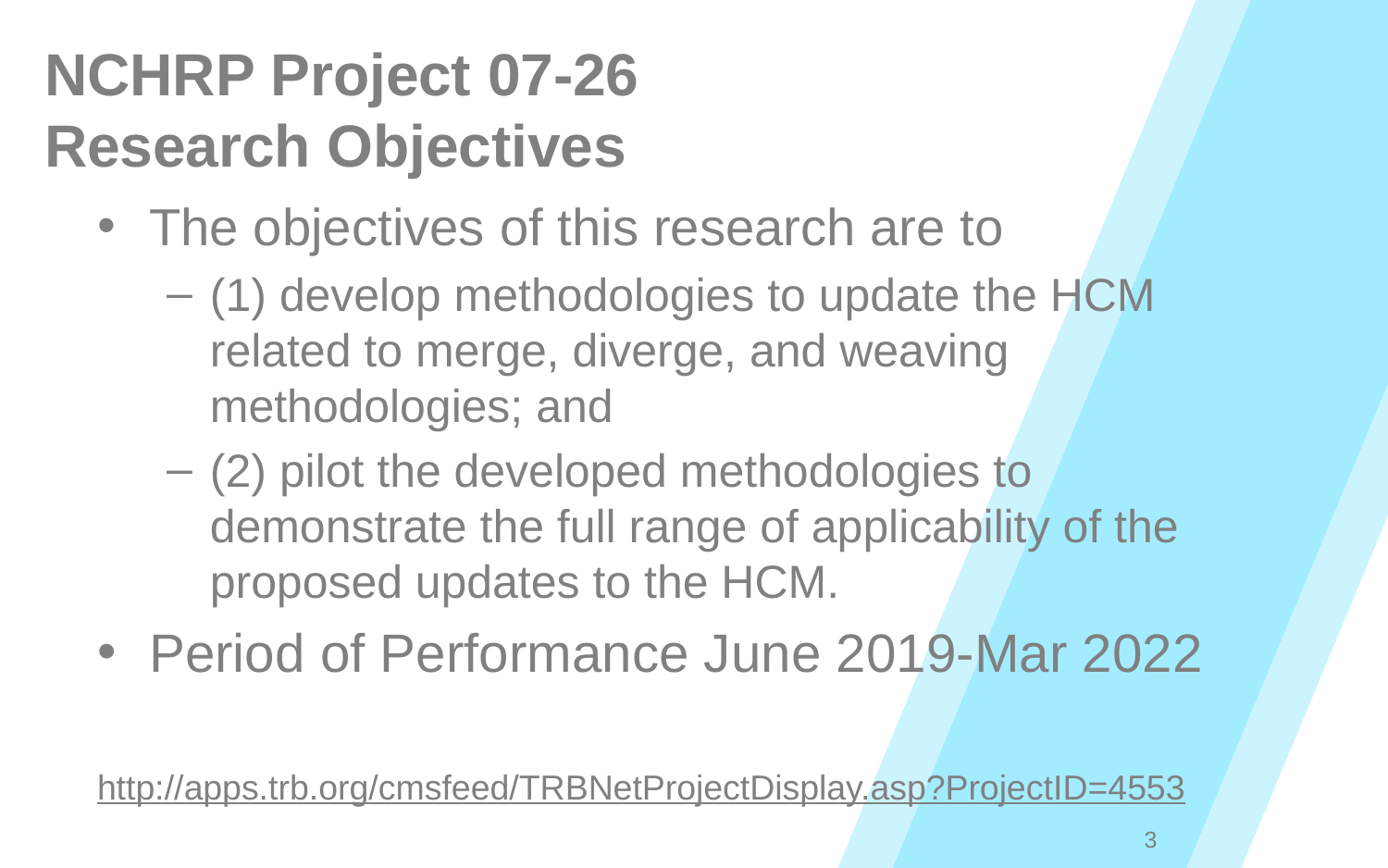

# NCHRP Project 07-26 Research Objectives
The objectives of this research are to
(1) develop methodologies to update the HCM related to merge, diverge, and weaving methodologies; and
(2) pilot the developed methodologies to demonstrate the full range of applicability of the proposed updates to the HCM.
Period of Performance June 2019-Mar 2022

http://apps.trb.org/cmsfeed/TRBNetProjectDisplay.asp?ProjectID=4553
3